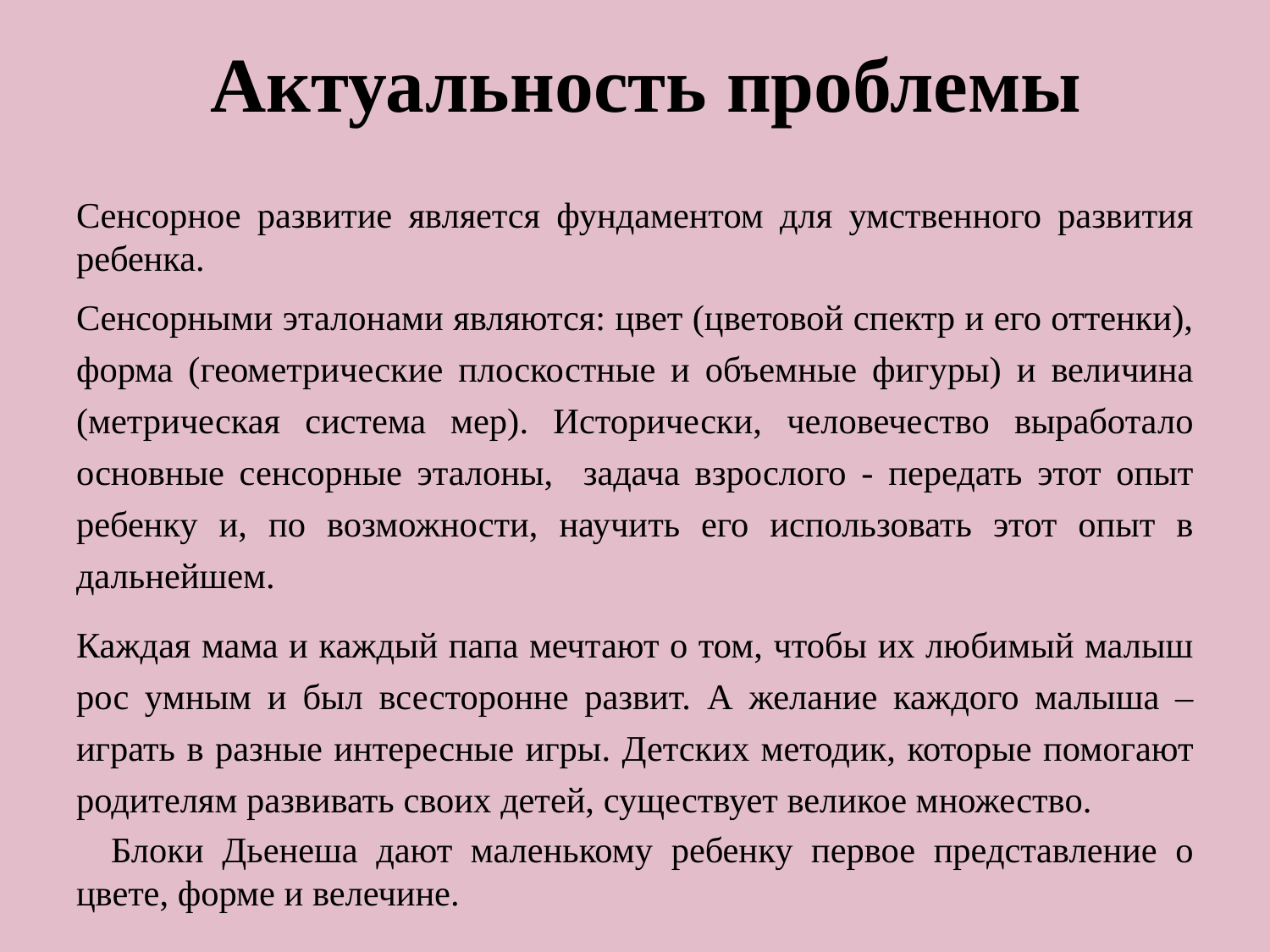

# Актуальность проблемы
Сенсорное развитие является фундаментом для умственного развития ребенка.
Сенсорными эталонами являются: цвет (цветовой спектр и его оттенки), форма (геометрические плоскостные и объемные фигуры) и величина (метрическая система мер). Исторически, человечество выработало основные сенсорные эталоны,  задача взрослого - передать этот опыт ребенку и, по возможности, научить его использовать этот опыт в дальнейшем.
Каждая мама и каждый папа мечтают о том, чтобы их любимый малыш рос умным и был всесторонне развит. А желание каждого малыша – играть в разные интересные игры. Детских методик, которые помогают родителям развивать своих детей, существует великое множество.
  Блоки Дьенеша дают маленькому ребенку первое представление о цвете, форме и велечине.